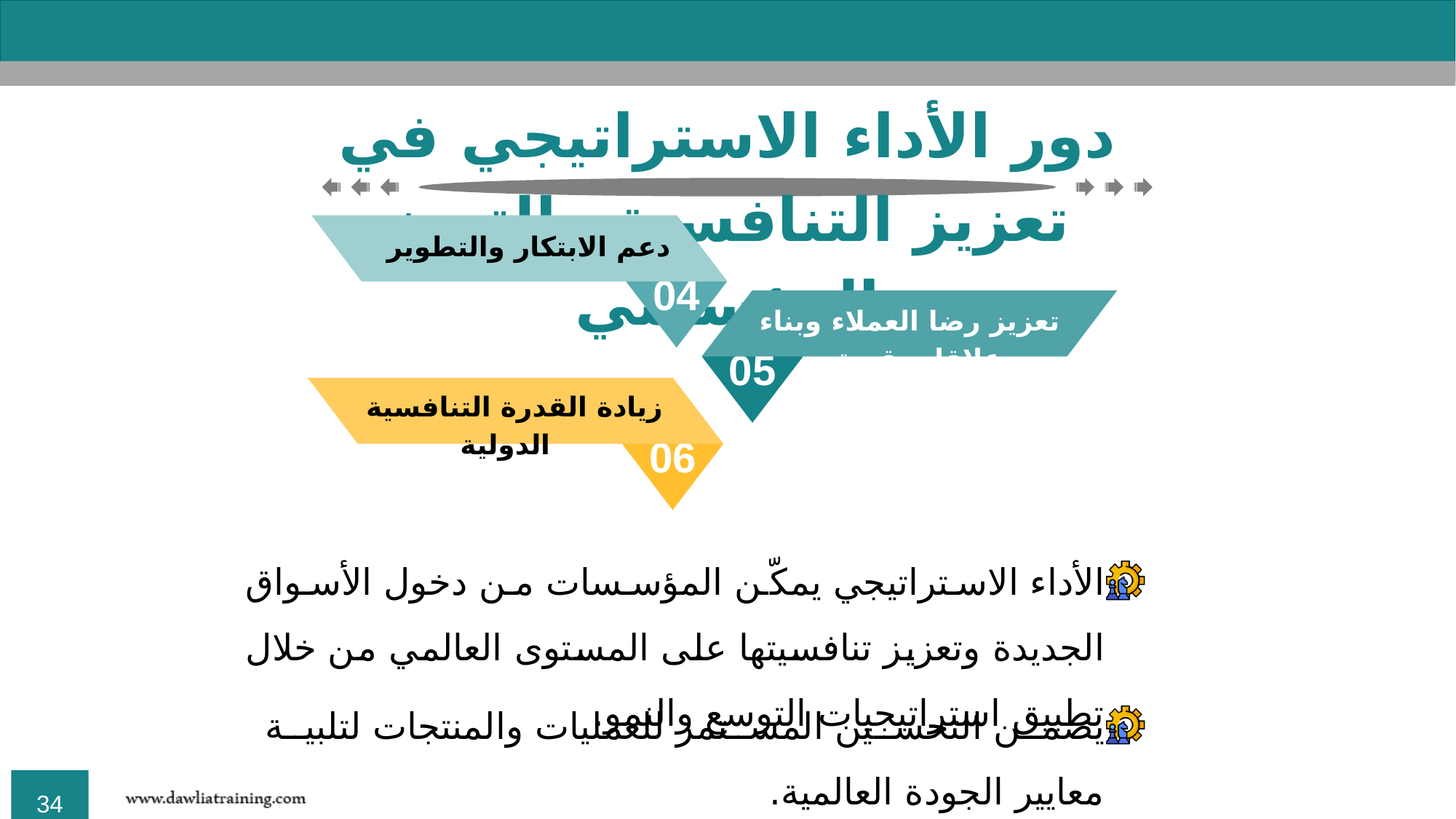

01
تحقيق ميزة تنافسية مستدامة

03
تحسين الكفاءة والفعالية المؤسسية

02
التكيّف مع التغيرات البيئية والسوقية
دور الأداء الاستراتيجي في تعزيز التنافسية والتميز المؤسسي

04
دعم الابتكار والتطوير

05
تعزيز رضا العملاء وبناء علاقات قوية

06
زيادة القدرة التنافسية الدولية
الأداء الاستراتيجي يمكّن المؤسسات من دخول الأسواق الجديدة وتعزيز تنافسيتها على المستوى العالمي من خلال تطبيق استراتيجيات التوسع والنمو.
يضمن التحسين المستمر للعمليات والمنتجات لتلبية معايير الجودة العالمية.

07
تطوير رأس المال البشري

08
تعزيز السُمعة المؤسسية

09
زيادة الاستدامة المؤسسية